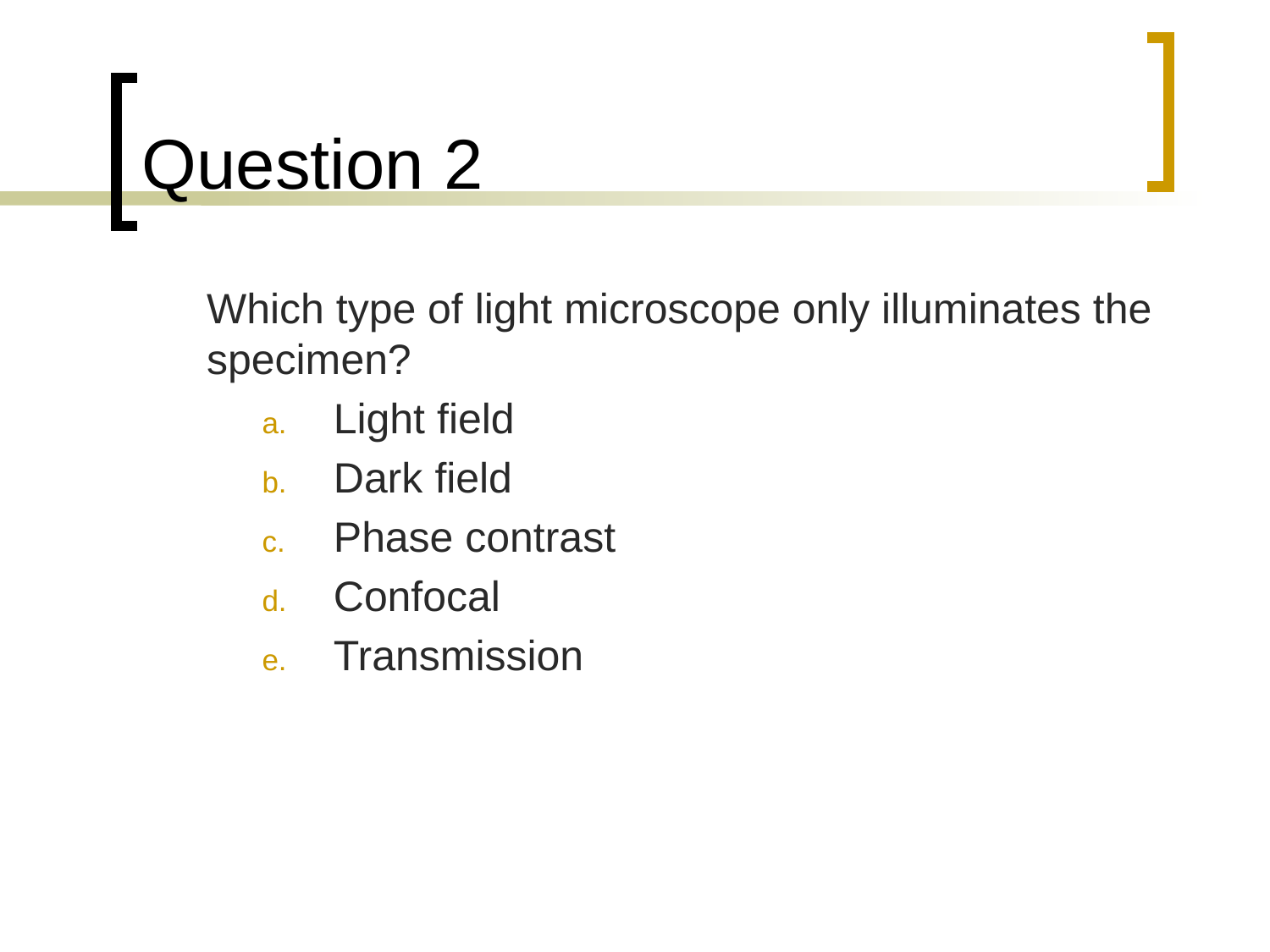

# Question 2
	Which type of light microscope only illuminates the specimen?
Light field
Dark field
Phase contrast
Confocal
Transmission